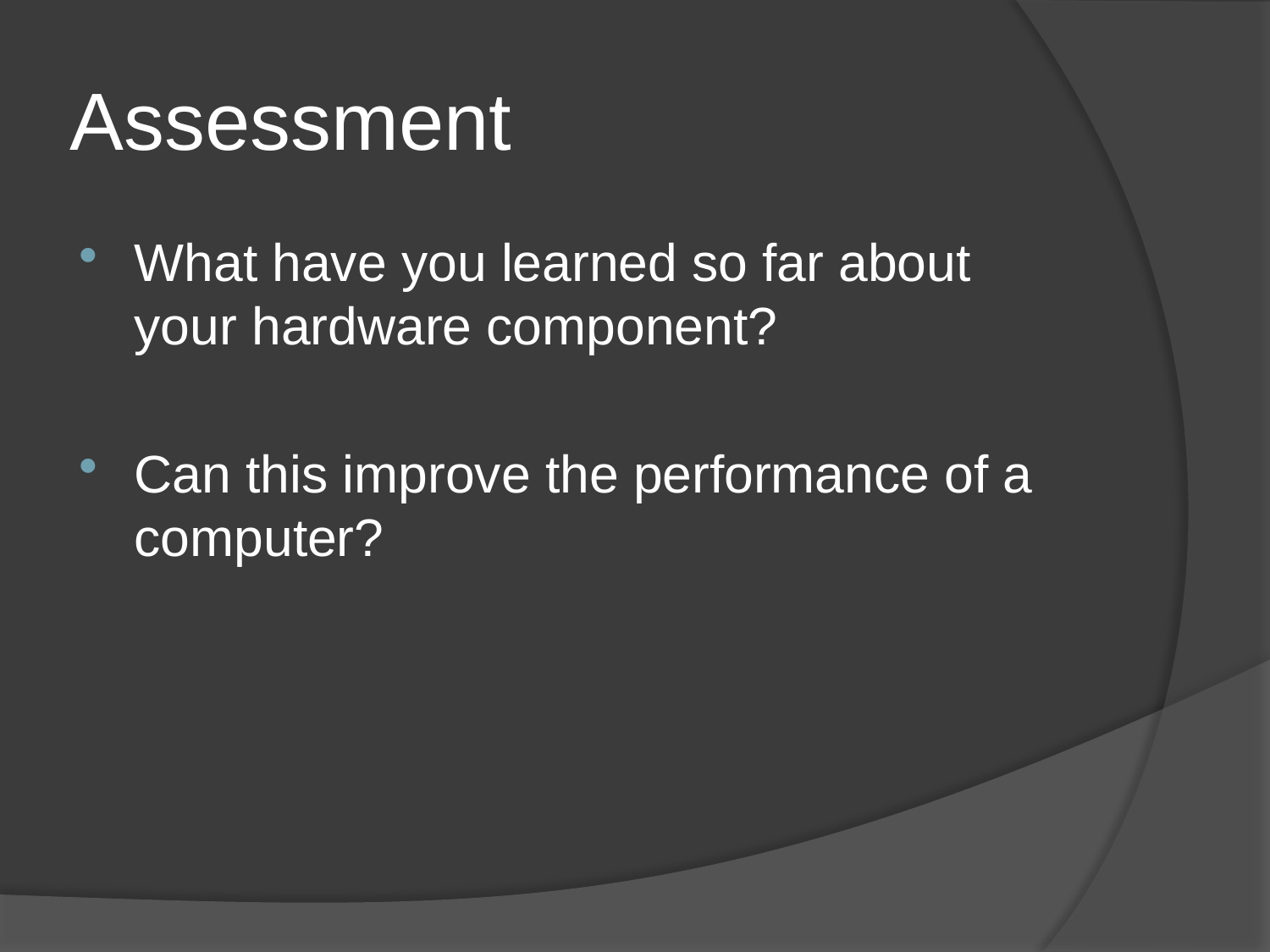

# Assessment
What have you learned so far about your hardware component?

Can this improve the performance of a computer?